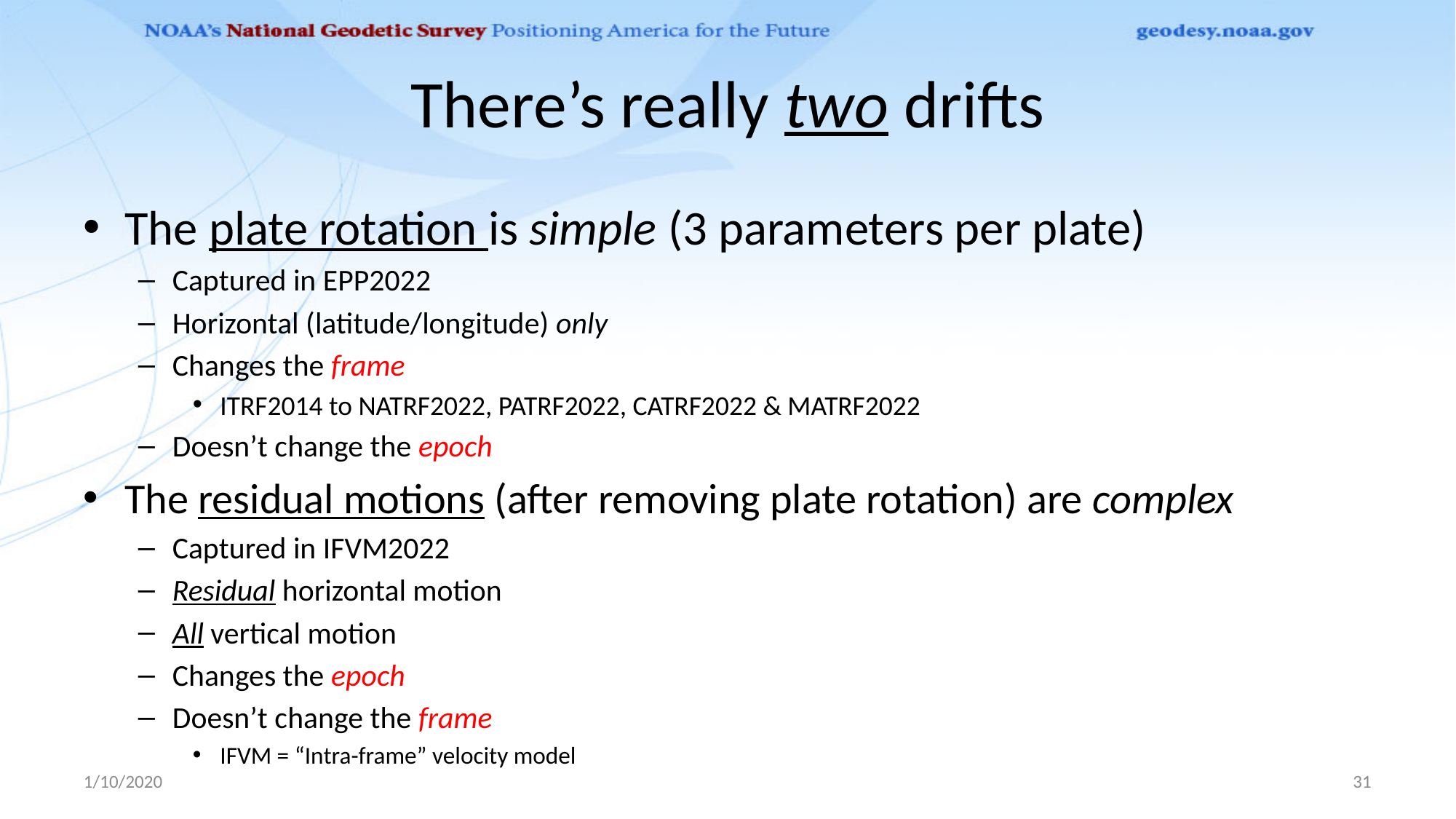

# There’s really two drifts
The plate rotation is simple (3 parameters per plate)
Captured in EPP2022
Horizontal (latitude/longitude) only
Changes the frame
ITRF2014 to NATRF2022, PATRF2022, CATRF2022 & MATRF2022
Doesn’t change the epoch
The residual motions (after removing plate rotation) are complex
Captured in IFVM2022
Residual horizontal motion
All vertical motion
Changes the epoch
Doesn’t change the frame
IFVM = “Intra-frame” velocity model

1/10/2020
31